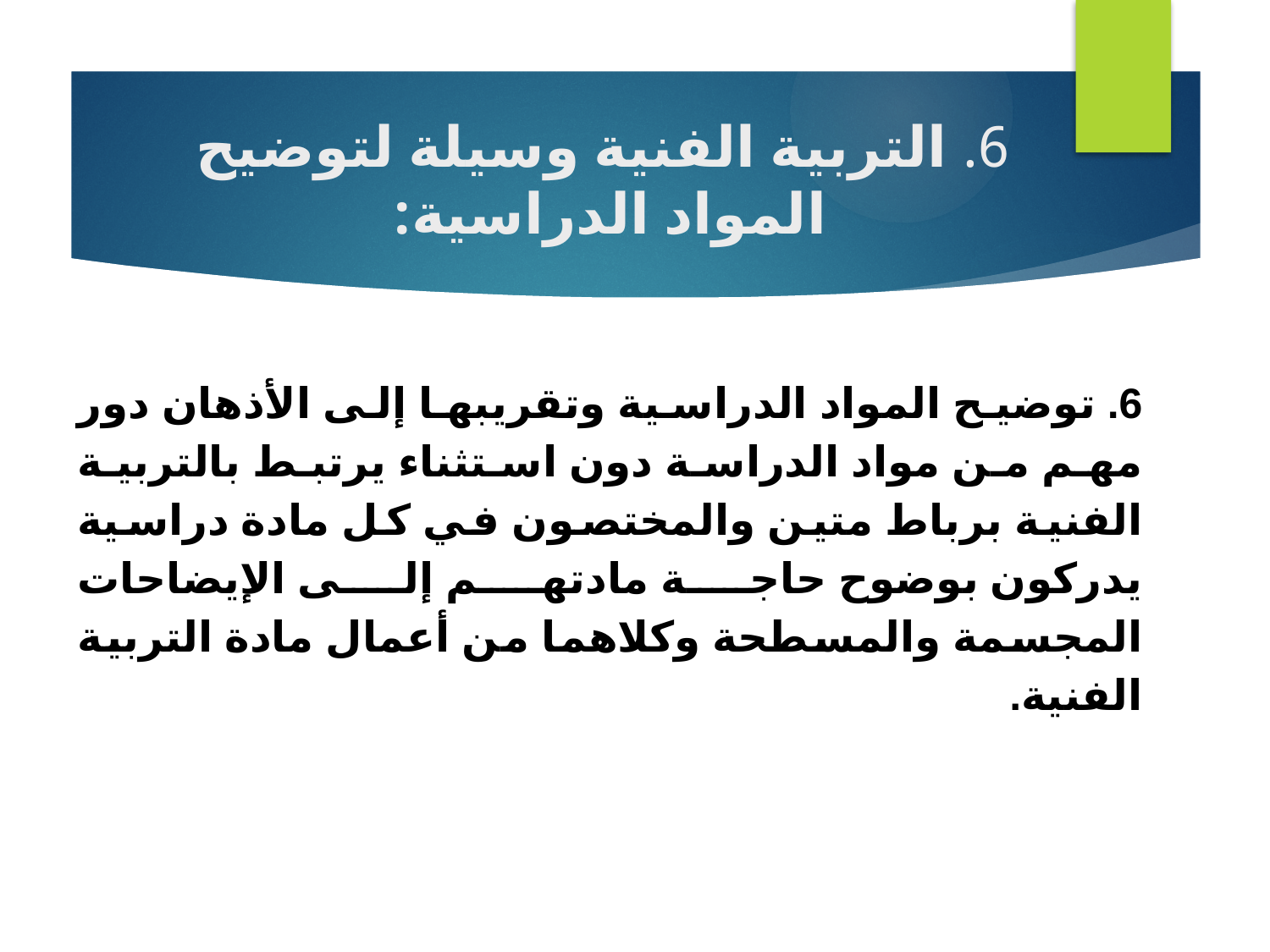

# 6. التربية الفنية وسيلة لتوضيح المواد الدراسية:

6. توضيح المواد الدراسية وتقريبها إلى الأذهان دور مهم من مواد الدراسة دون استثناء يرتبط بالتربية الفنية برباط متين والمختصون في كل مادة دراسية يدركون بوضوح حاجة مادتهم إلى الإيضاحات المجسمة والمسطحة وكلاهما من أعمال مادة التربية الفنية.